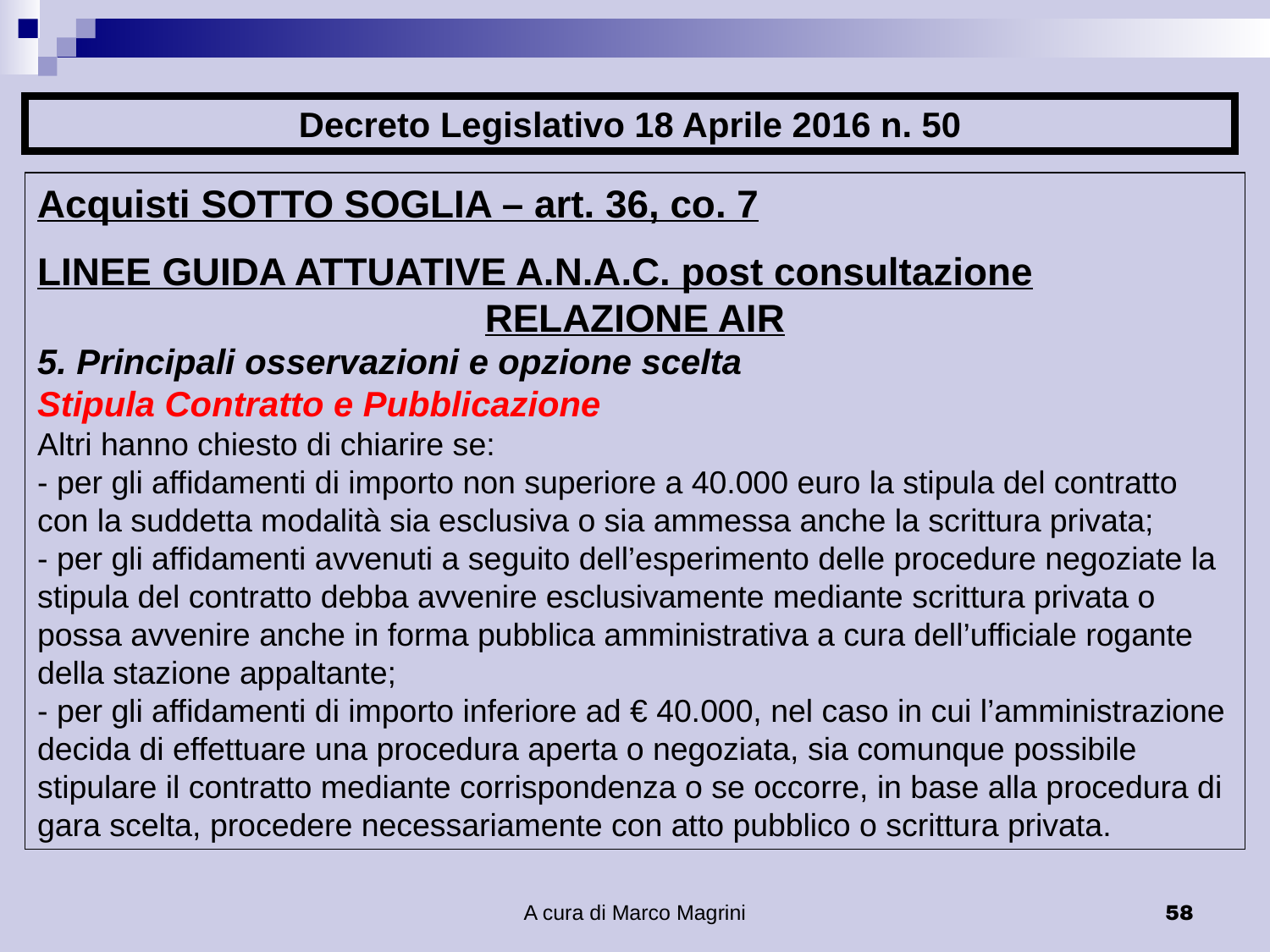

Decreto Legislativo 18 Aprile 2016 n. 50
Acquisti SOTTO SOGLIA – art. 36, co. 7

LINEE GUIDA ATTUATIVE A.N.A.C. post consultazione
RELAZIONE AIR
5. Principali osservazioni e opzione scelta
Stipula Contratto e Pubblicazione
Altri hanno chiesto di chiarire se:
- per gli affidamenti di importo non superiore a 40.000 euro la stipula del contratto con la suddetta modalità sia esclusiva o sia ammessa anche la scrittura privata;
- per gli affidamenti avvenuti a seguito dell’esperimento delle procedure negoziate la stipula del contratto debba avvenire esclusivamente mediante scrittura privata o possa avvenire anche in forma pubblica amministrativa a cura dell’ufficiale rogante della stazione appaltante;
- per gli affidamenti di importo inferiore ad € 40.000, nel caso in cui l’amministrazione decida di effettuare una procedura aperta o negoziata, sia comunque possibile stipulare il contratto mediante corrispondenza o se occorre, in base alla procedura di gara scelta, procedere necessariamente con atto pubblico o scrittura privata.

A cura di Marco Magrini
58